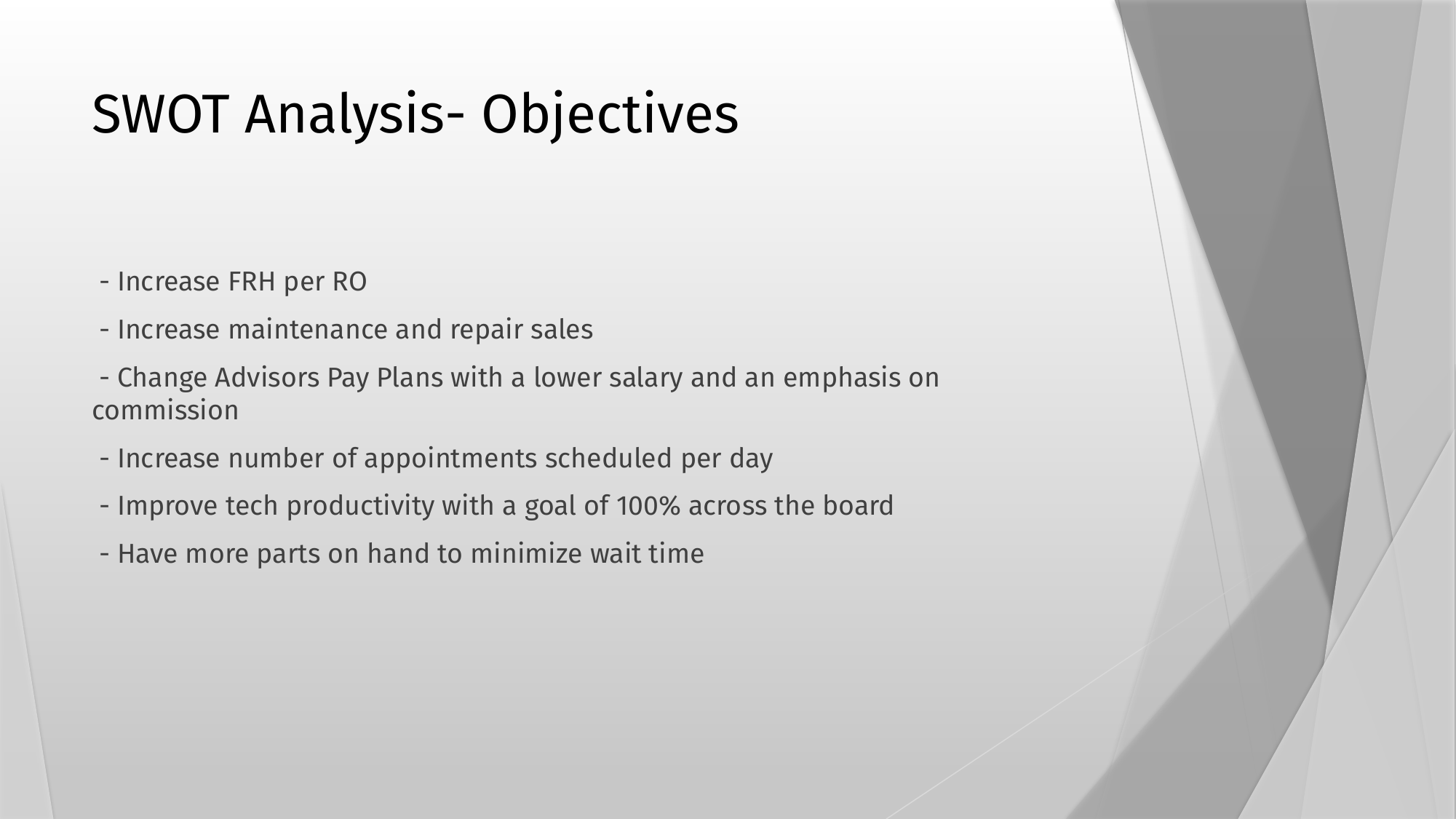

# SWOT Analysis- Objectives
 - Increase FRH per RO
 - Increase maintenance and repair sales
 - Change Advisors Pay Plans with a lower salary and an emphasis on commission
 - Increase number of appointments scheduled per day
 - Improve tech productivity with a goal of 100% across the board
 - Have more parts on hand to minimize wait time